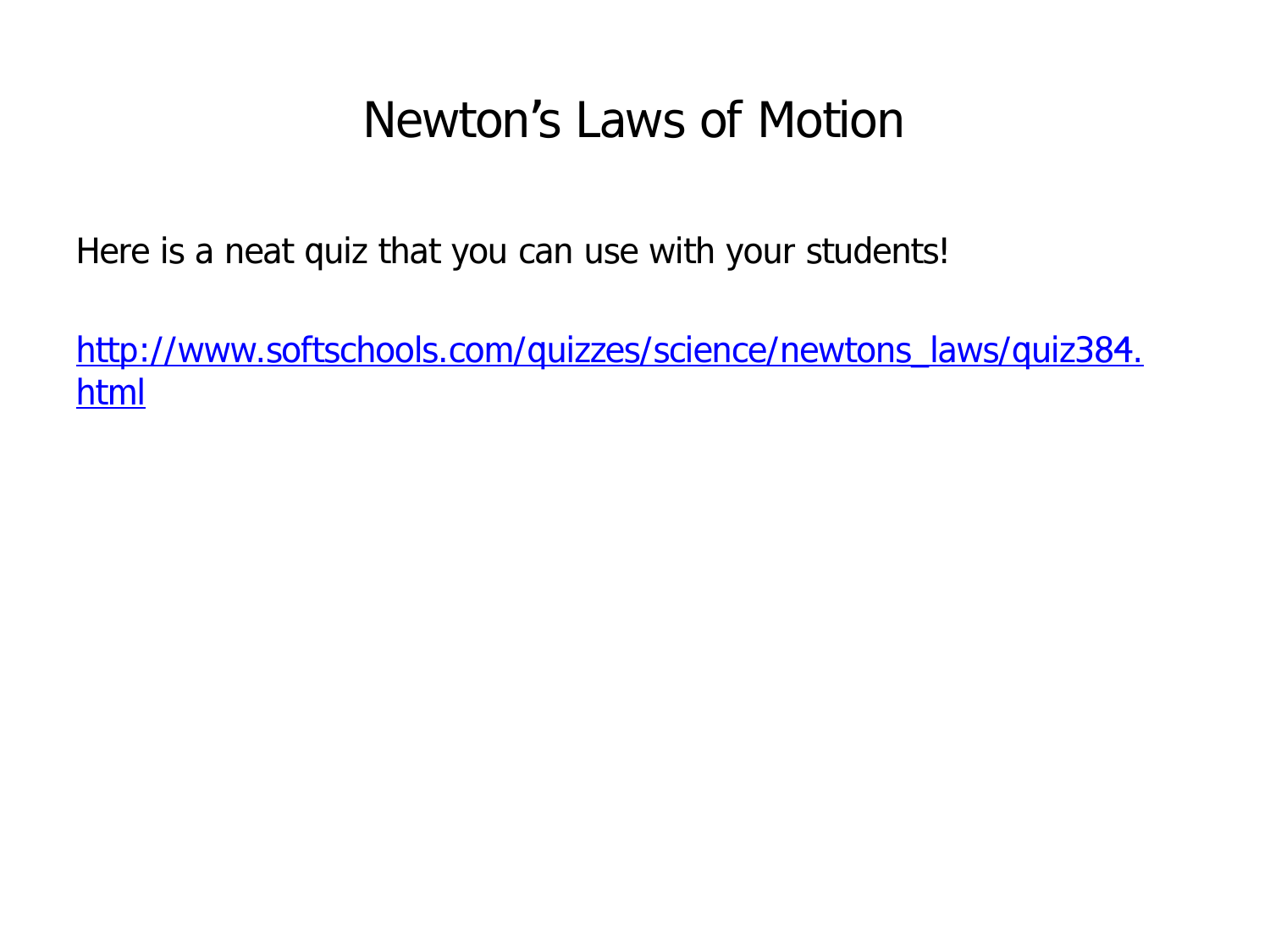

# Newton’s Laws of Motion
Here is a neat quiz that you can use with your students!

http://www.softschools.com/quizzes/science/newtons_laws/quiz384.html